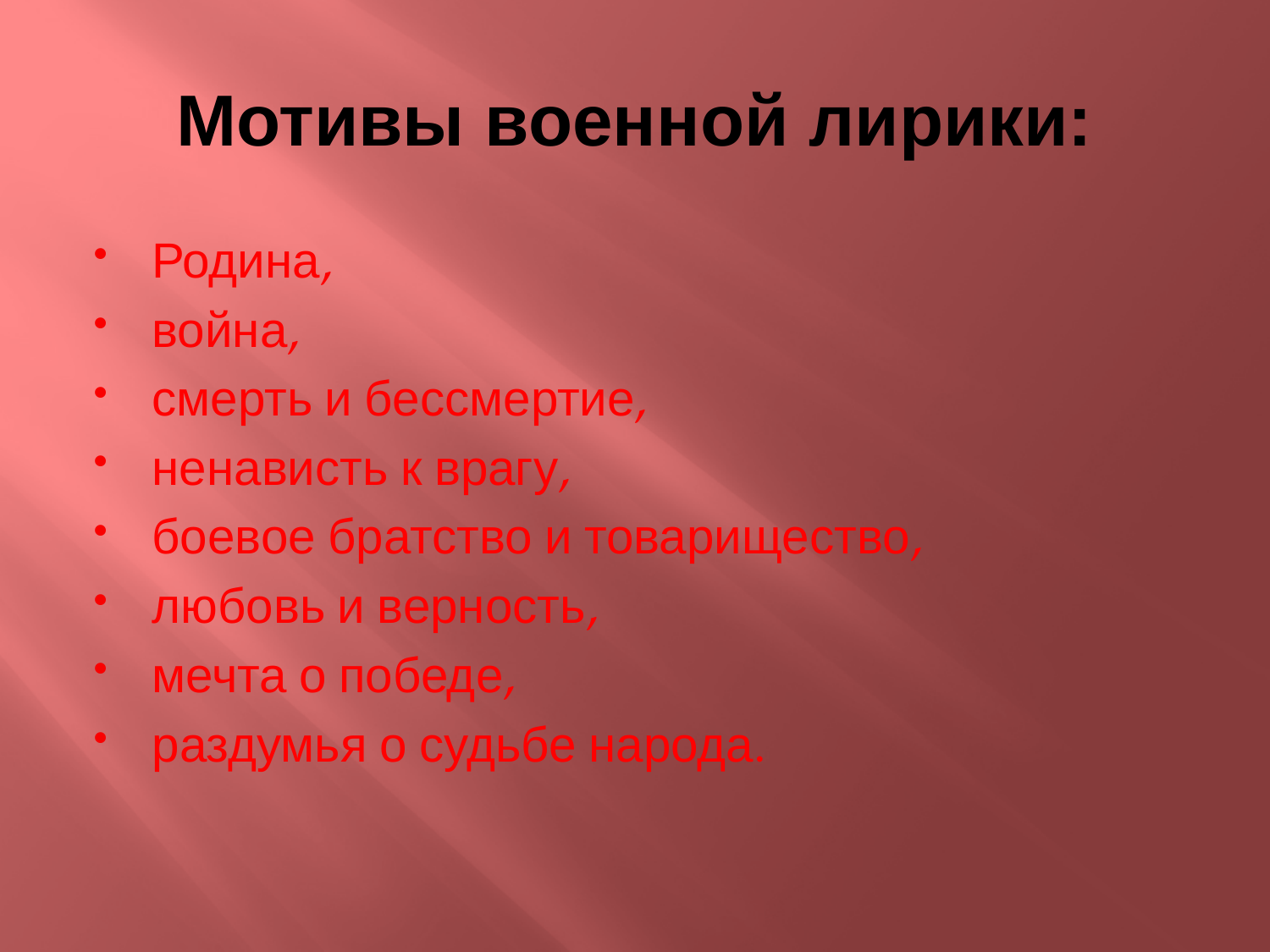

# Мотивы военной лирики:
Родина,
война,
смерть и бессмертие,
ненависть к врагу,
боевое братство и товарищество,
любовь и верность,
мечта о победе,
раздумья о судьбе народа.